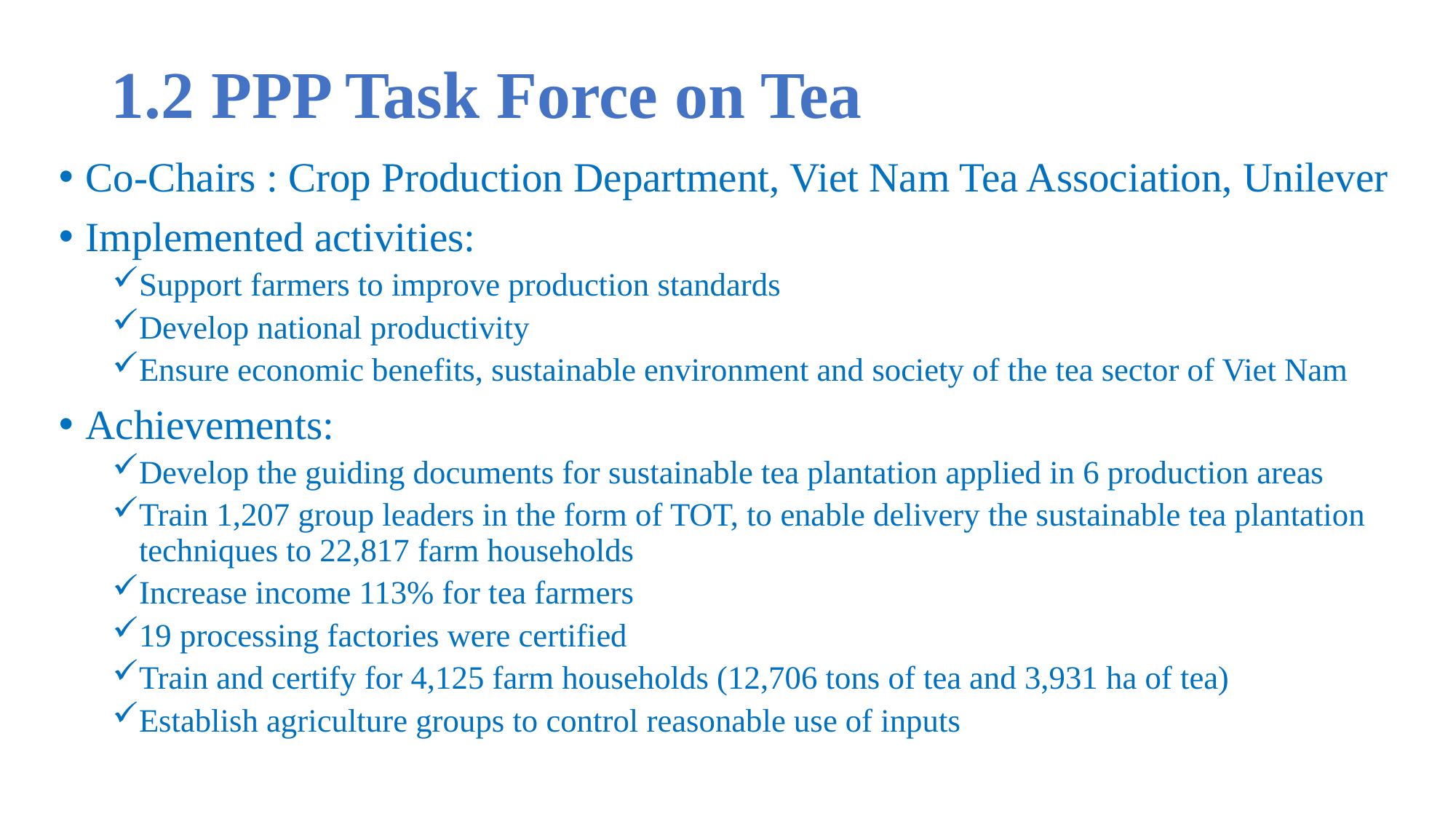

# 1.2 PPP Task Force on Tea
Co-Chairs : Crop Production Department, Viet Nam Tea Association, Unilever
Implemented activities:
Support farmers to improve production standards
Develop national productivity
Ensure economic benefits, sustainable environment and society of the tea sector of Viet Nam
Achievements:
Develop the guiding documents for sustainable tea plantation applied in 6 production areas
Train 1,207 group leaders in the form of TOT, to enable delivery the sustainable tea plantation techniques to 22,817 farm households
Increase income 113% for tea farmers
19 processing factories were certified
Train and certify for 4,125 farm households (12,706 tons of tea and 3,931 ha of tea)
Establish agriculture groups to control reasonable use of inputs